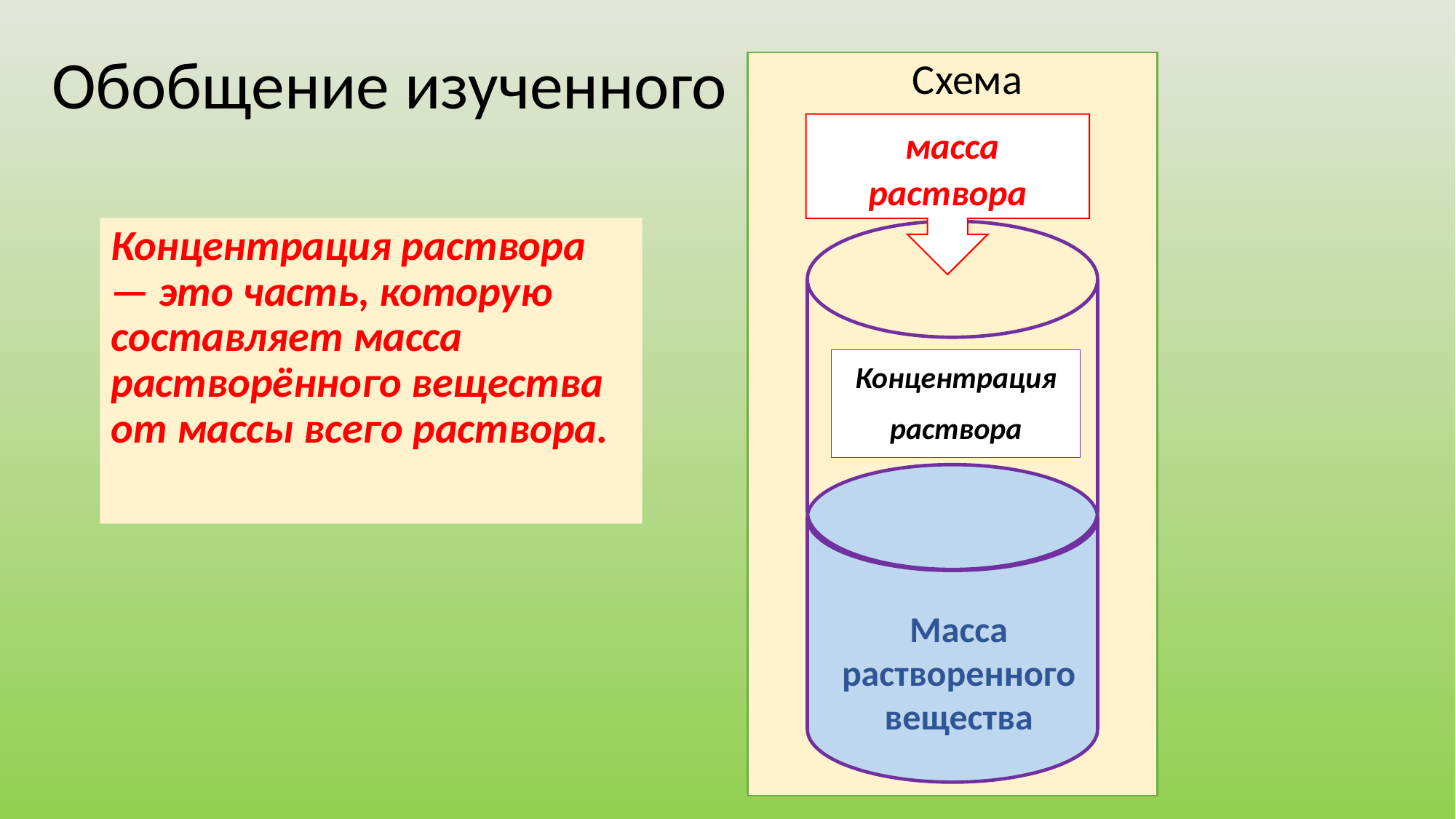

# Обобщение изученного

Схема
5масса раствора
Концентрация раствора — это часть, которую составляет масса растворённого вещества от массы всего раствора.

Концентрация
раствора

Масса растворенного вещества